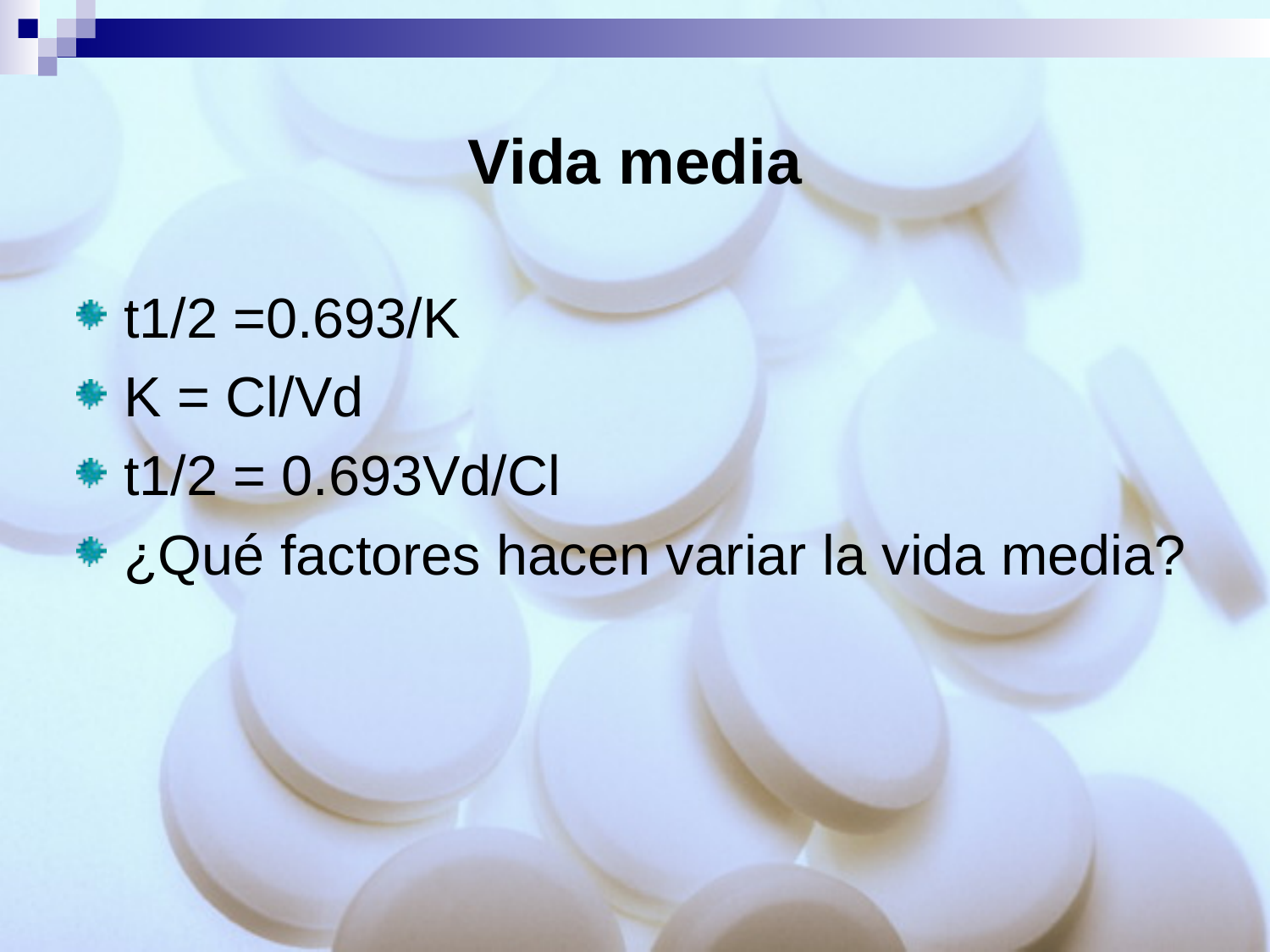

# Vida media
t1/2 =0.693/K
K = Cl/Vd
t1/2 = 0.693Vd/Cl
¿Qué factores hacen variar la vida media?